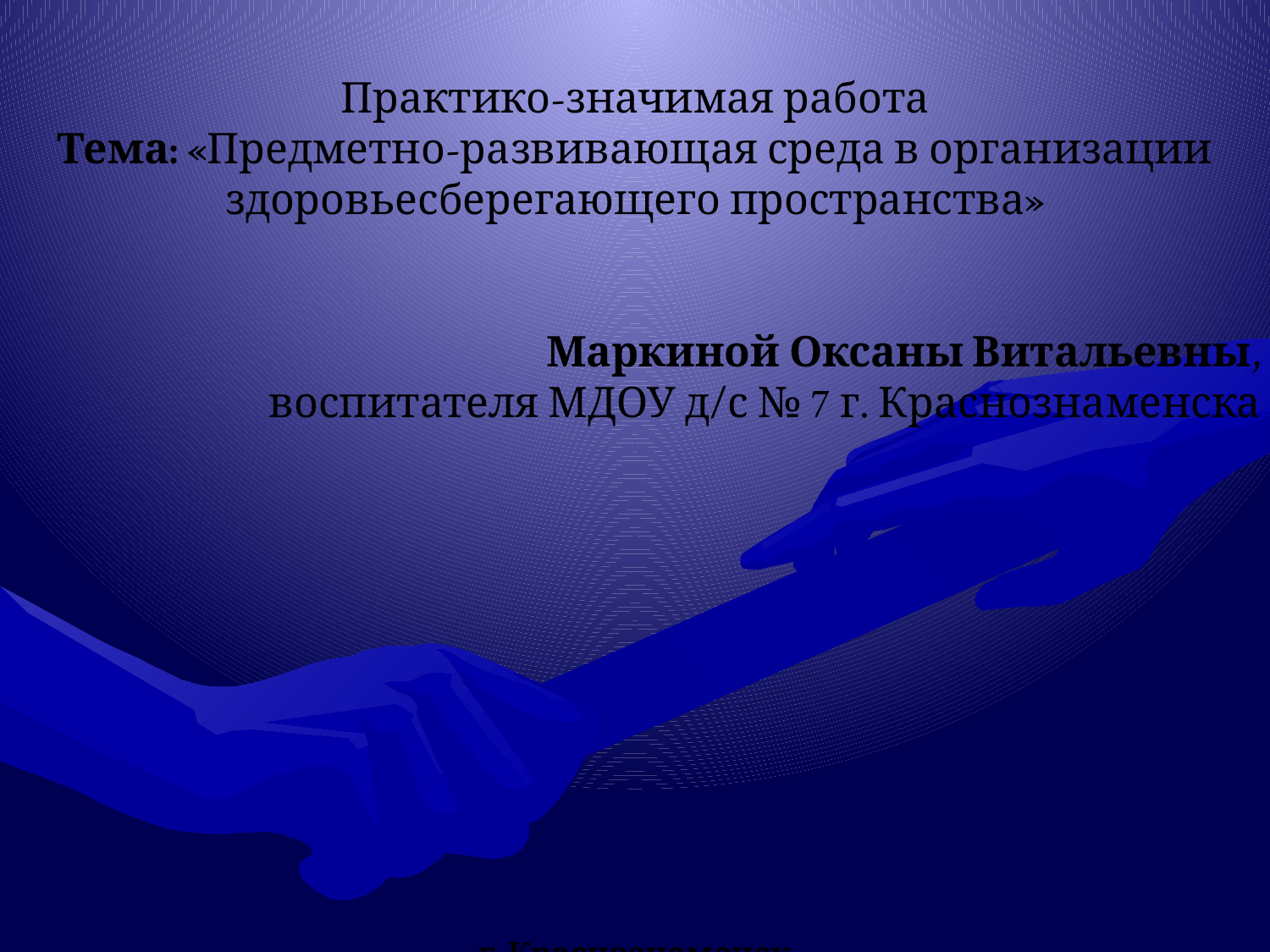

Практико-значимая работа
Тема: «Предметно-развивающая среда в организации
здоровьесберегающего пространства»

Маркиной Оксаны Витальевны,
воспитателя МДОУ д/с № 7 г. Краснознаменска

г. Краснознаменск
2021 г.